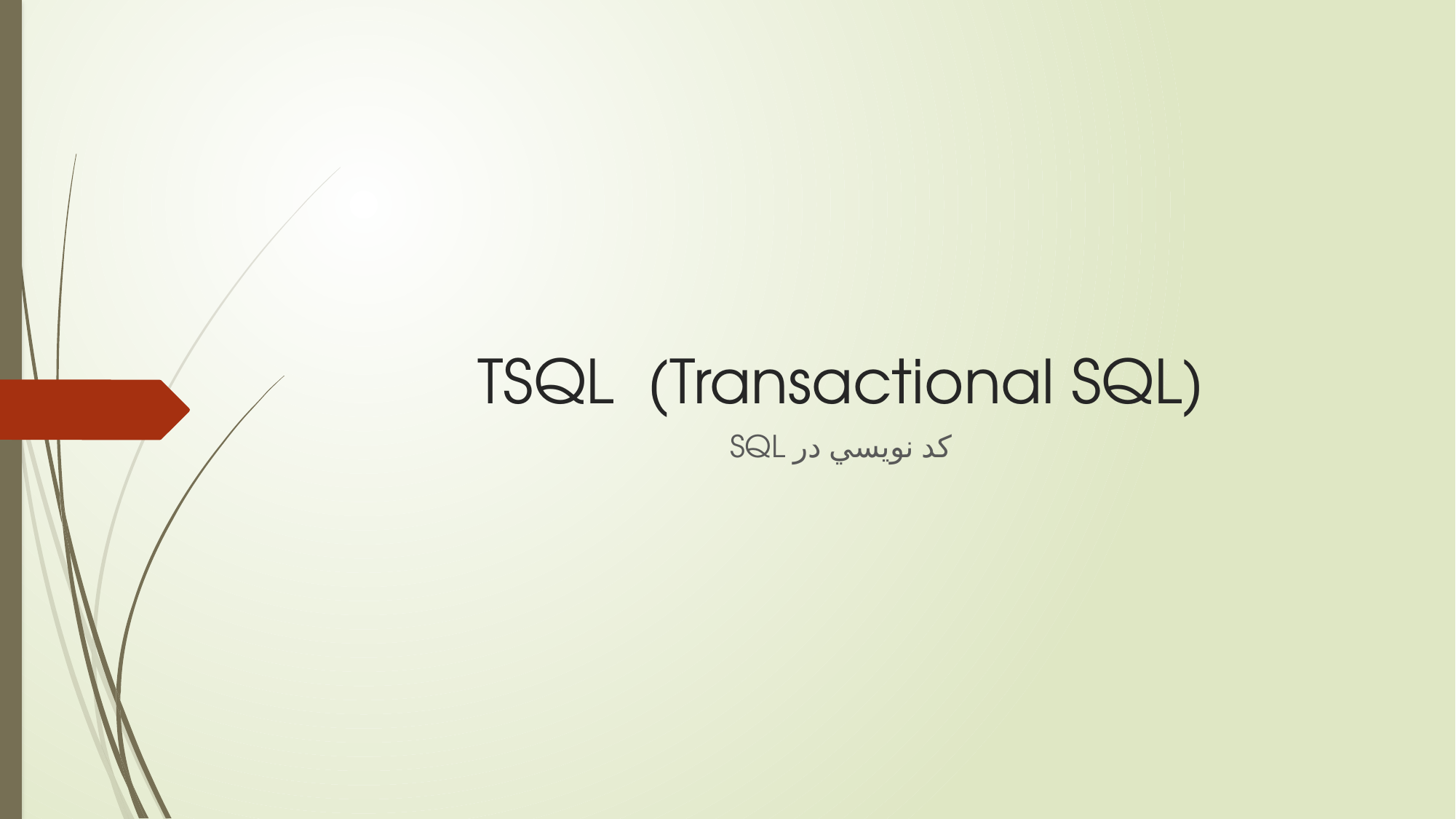

# TSQL  (Transactional SQL)
ﻛﺪ ﻧﻮﻳﺴﻲ در SQL